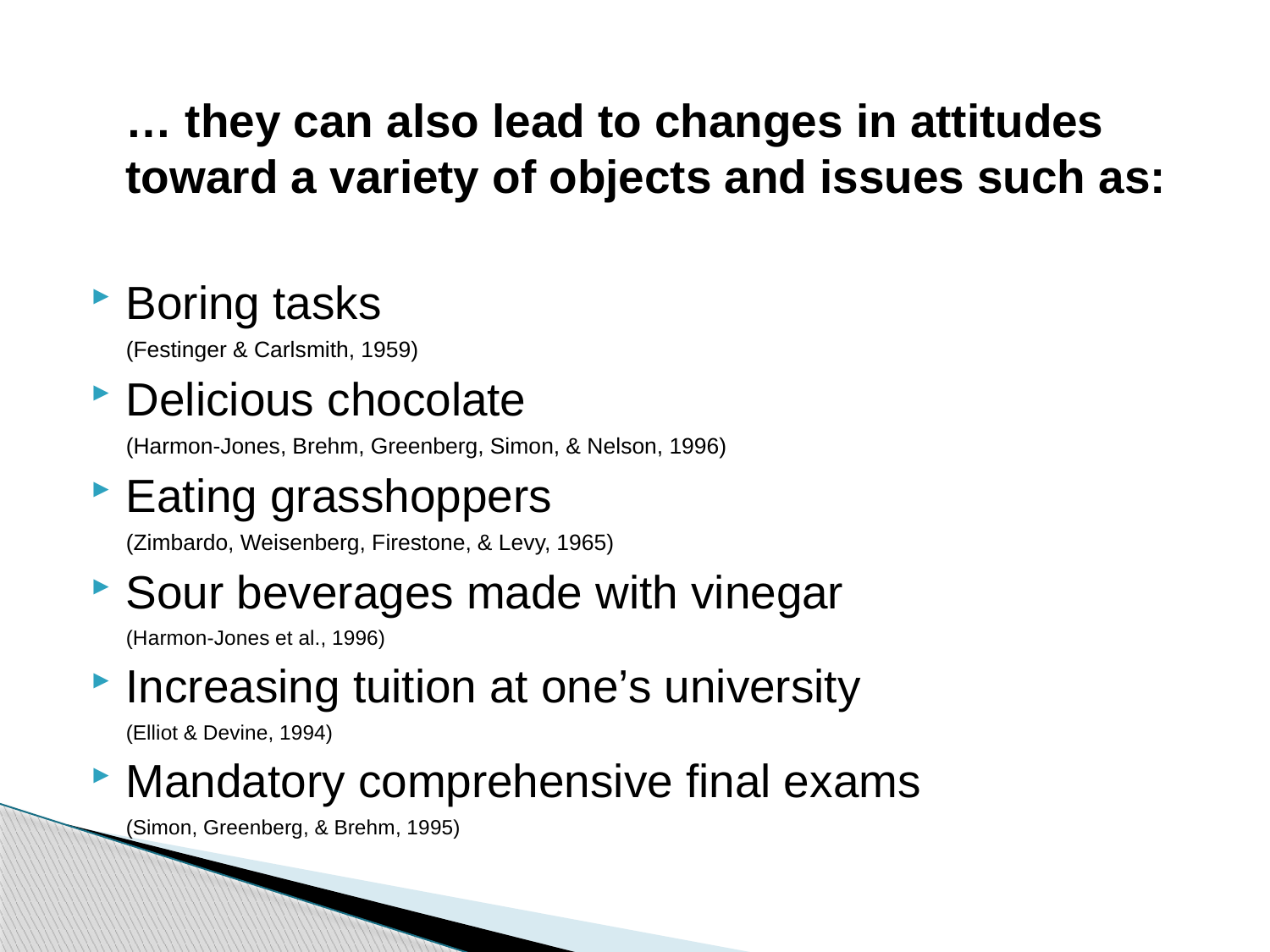

… they can also lead to changes in attitudes toward a variety of objects and issues such as:

Boring tasks
	(Festinger & Carlsmith, 1959)
Delicious chocolate
	(Harmon-Jones, Brehm, Greenberg, Simon, & Nelson, 1996)
Eating grasshoppers
	(Zimbardo, Weisenberg, Firestone, & Levy, 1965)
Sour beverages made with vinegar
	(Harmon-Jones et al., 1996)
Increasing tuition at one’s university
	(Elliot & Devine, 1994)
Mandatory comprehensive final exams
	(Simon, Greenberg, & Brehm, 1995)